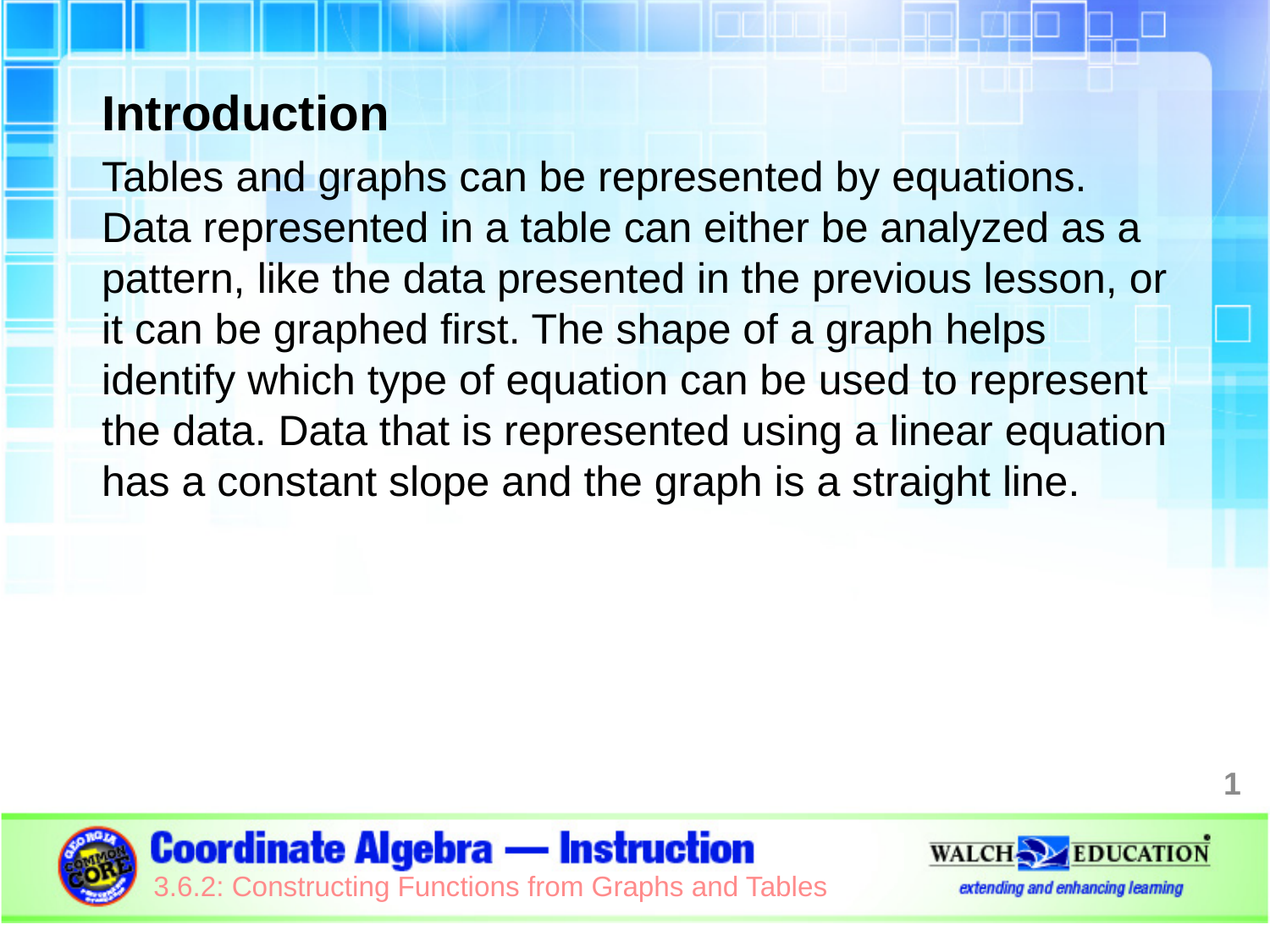

Introduction
Tables and graphs can be represented by equations. Data represented in a table can either be analyzed as a pattern, like the data presented in the previous lesson, or it can be graphed first. The shape of a graph helps identify which type of equation can be used to represent the data. Data that is represented using a linear equation has a constant slope and the graph is a straight line.
1
3.6.2: Constructing Functions from Graphs and Tables